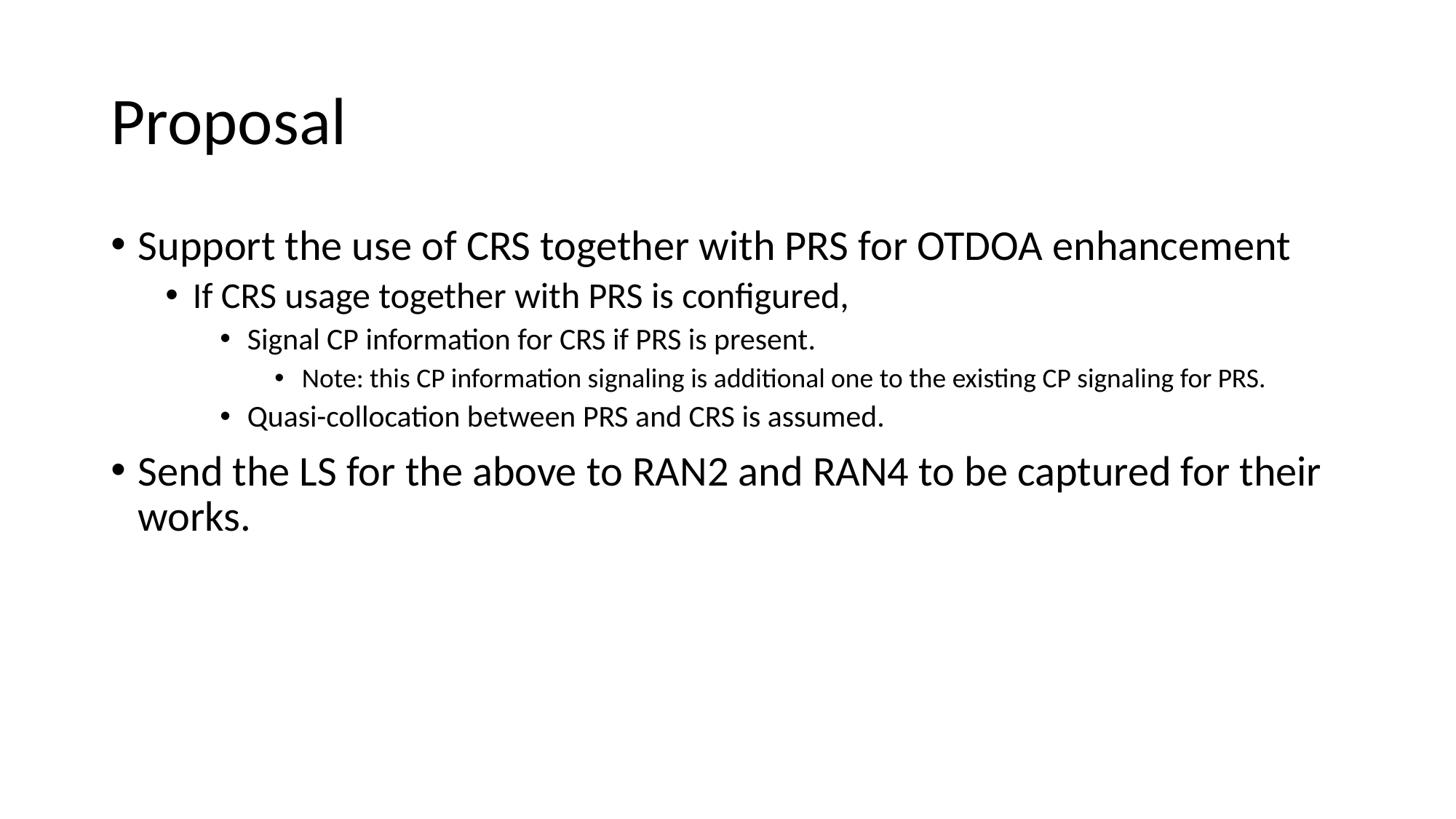

# Proposal
Support the use of CRS together with PRS for OTDOA enhancement
If CRS usage together with PRS is configured,
Signal CP information for CRS if PRS is present.
Note: this CP information signaling is additional one to the existing CP signaling for PRS.
Quasi-collocation between PRS and CRS is assumed.
Send the LS for the above to RAN2 and RAN4 to be captured for their works.